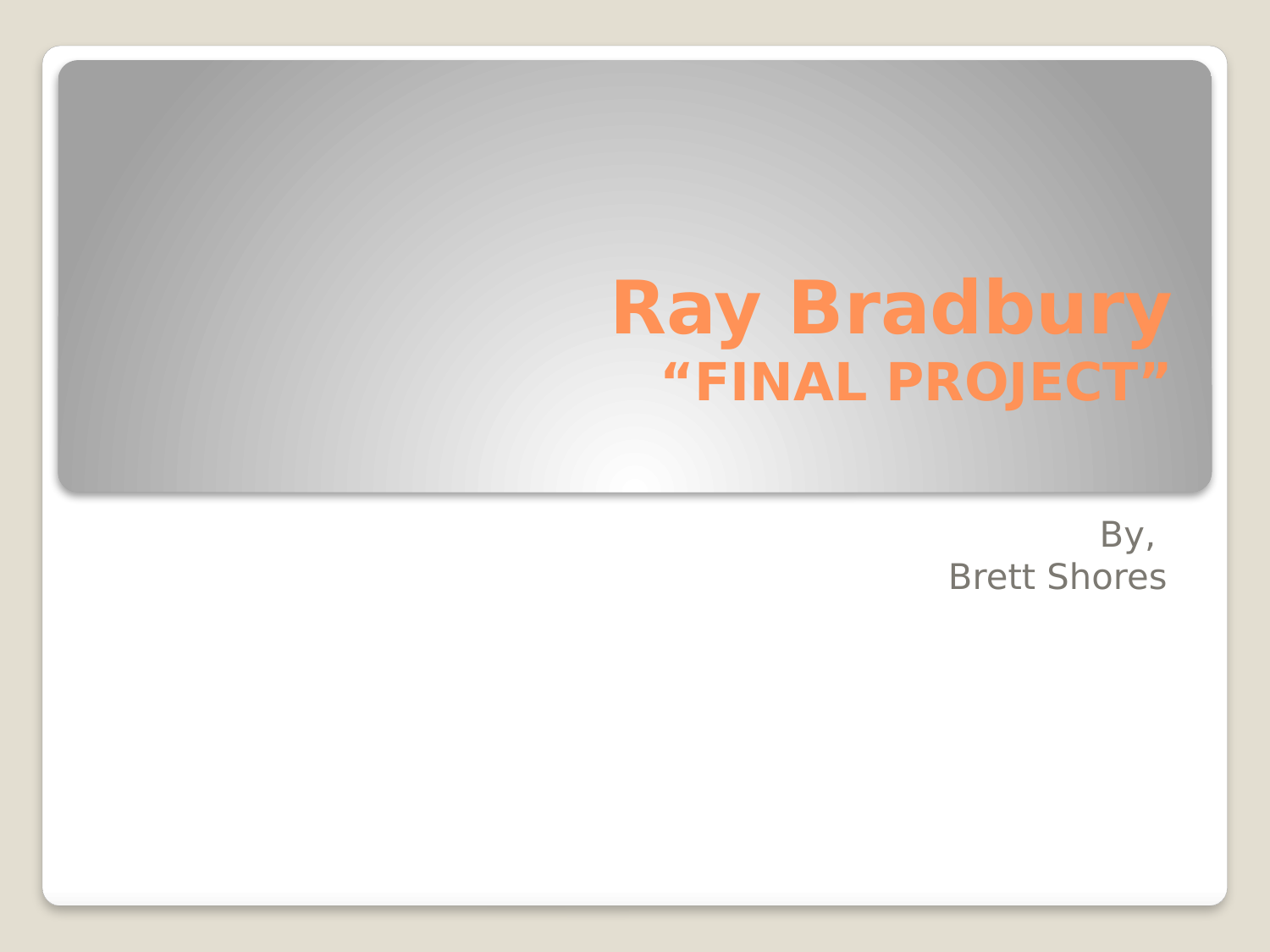

# Ray Bradbury “FINAL PROJECT”
By,
Brett Shores